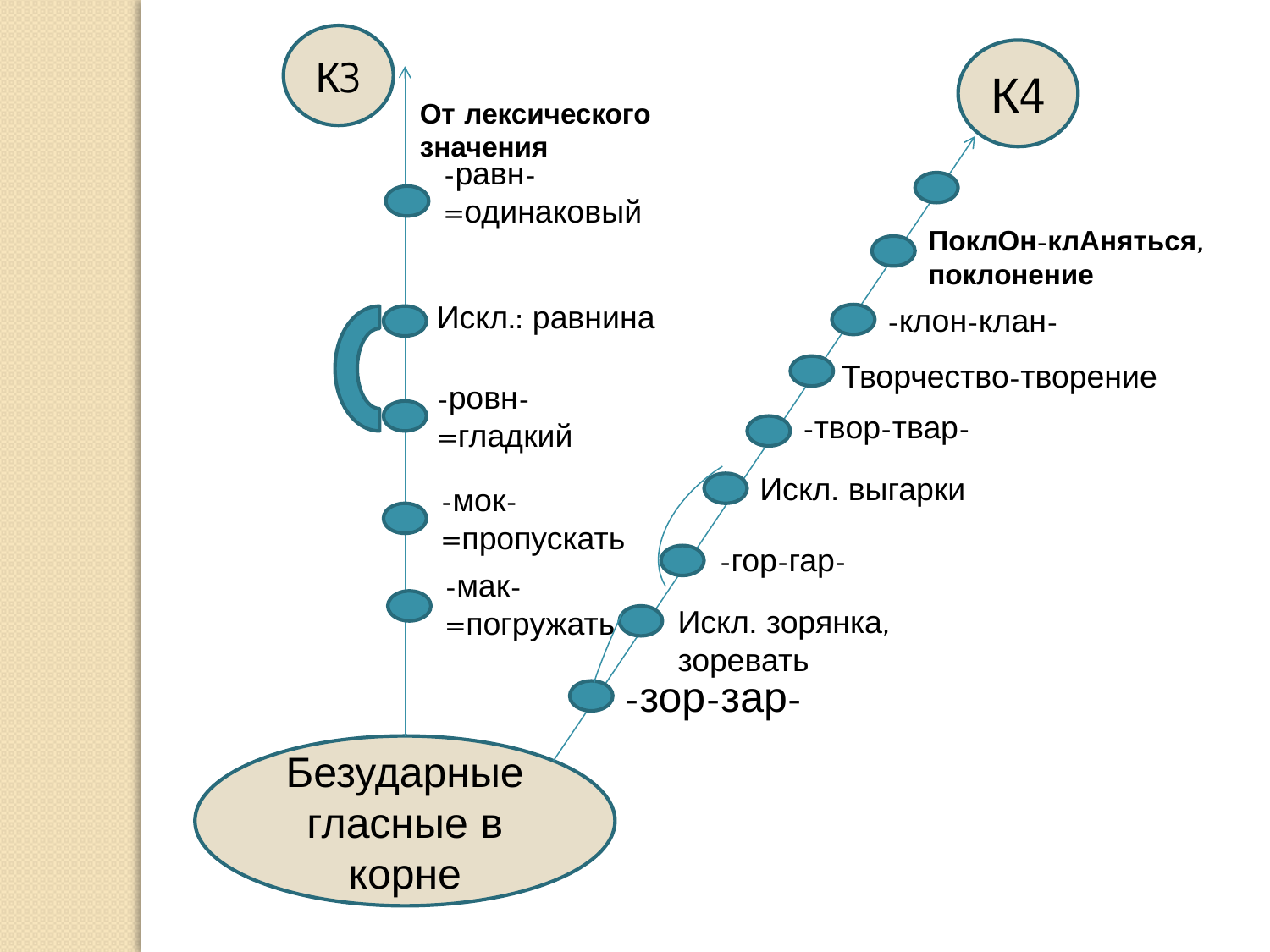

К3
К4
От лексического значения
-равн-
=одинаковый

ПоклОн-клАняться, поклонение

Искл.: равнина
-клон-клан-

Творчество-творение

-ровн-
=гладкий

-твор-твар-

Искл. выгарки
-мок-
=пропускать

-гор-гар-

-мак-
=погружать

Искл. зорянка, зоревать

-зор-зар-

Безударные гласные в корне